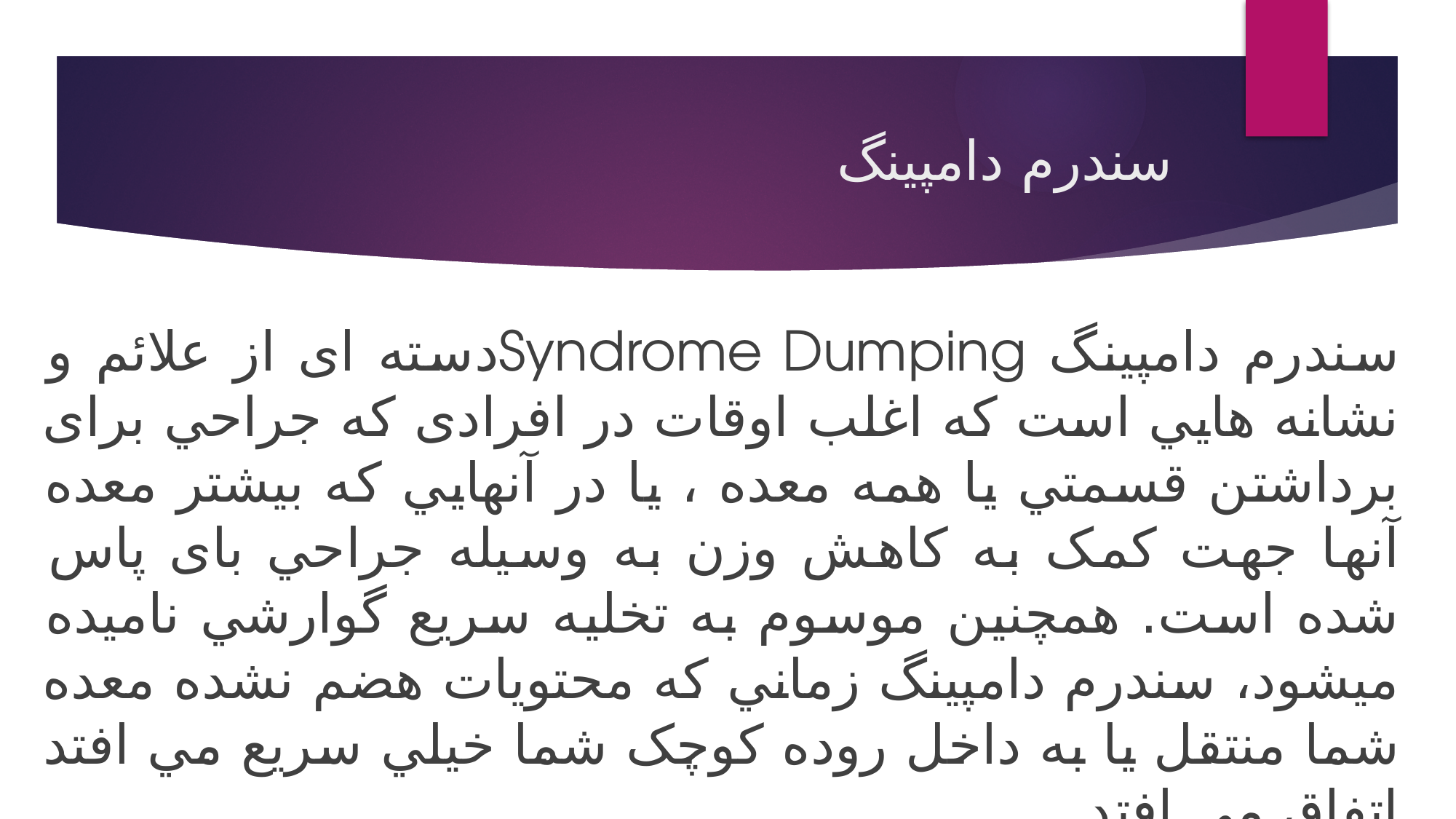

# سندرم دامپینگ
سندرم دامپينگ Syndrome Dumpingدسته ای از علائم و نشانه هايي است كه اغلب اوقات در افرادی كه جراحي برای برداشتن قسمتي يا همه معده ، يا در آنهايي كه بيشتر معده آنها جهت كمک به كاهش وزن به وسيله جراحي بای پاس شده است. همچنين موسوم به تخليه سريع گوارشي ناميده ميشود، سندرم دامپينگ زماني كه محتويات هضم نشده معده شما منتقل يا به داخل روده كوچک شما خيلي سريع مي افتد اتفاق مي افتد .